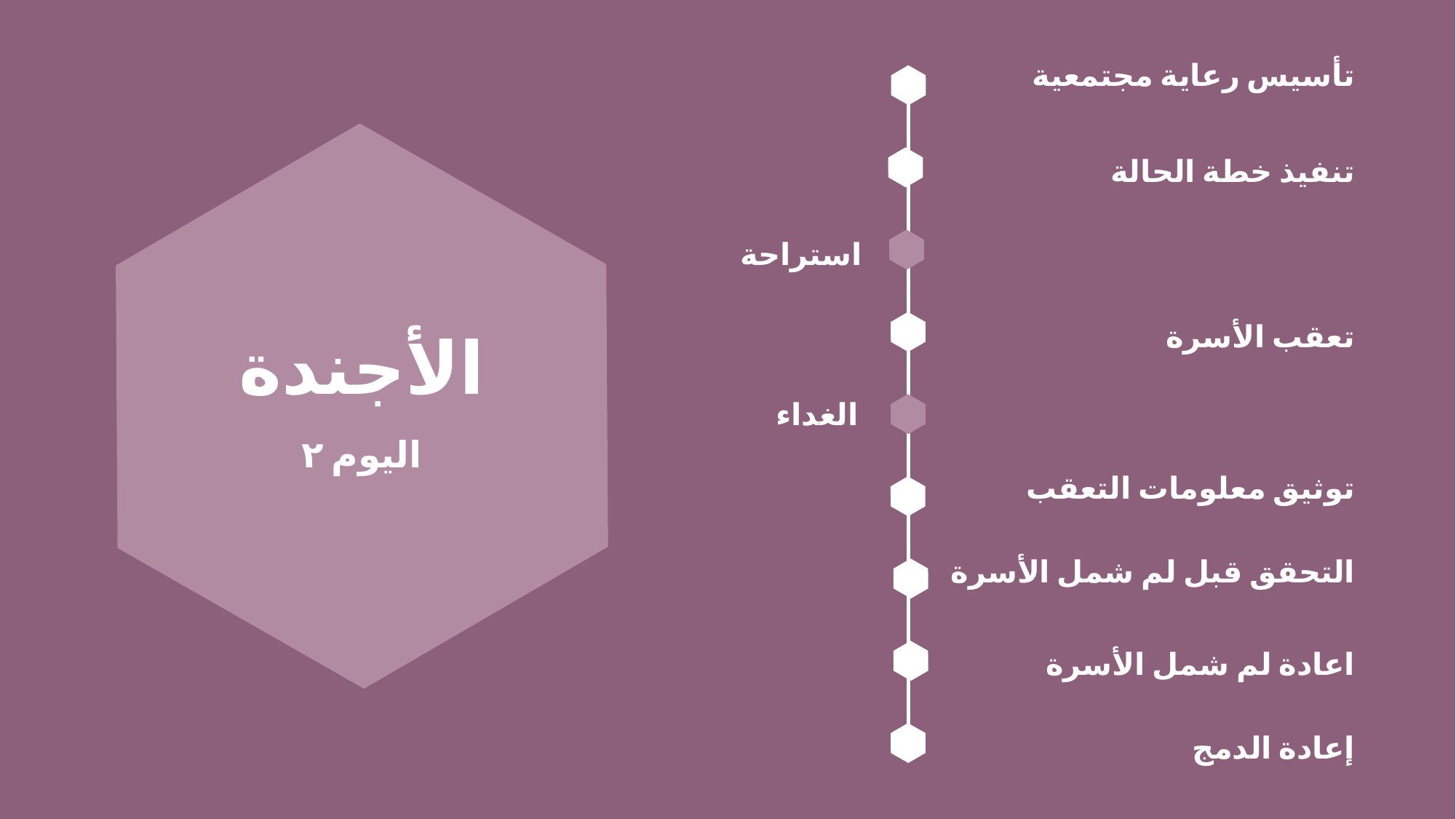

تأسيس رعاية مجتمعية

تنفيذ خطة الحالة

استراحة

تعقب الأسرة

# الأجندة اليوم ٢
الغداء

توثيق معلومات التعقب

التحقق قبل لم شمل الأسرة

اعادة لم شمل الأسرة

إعادة الدمج